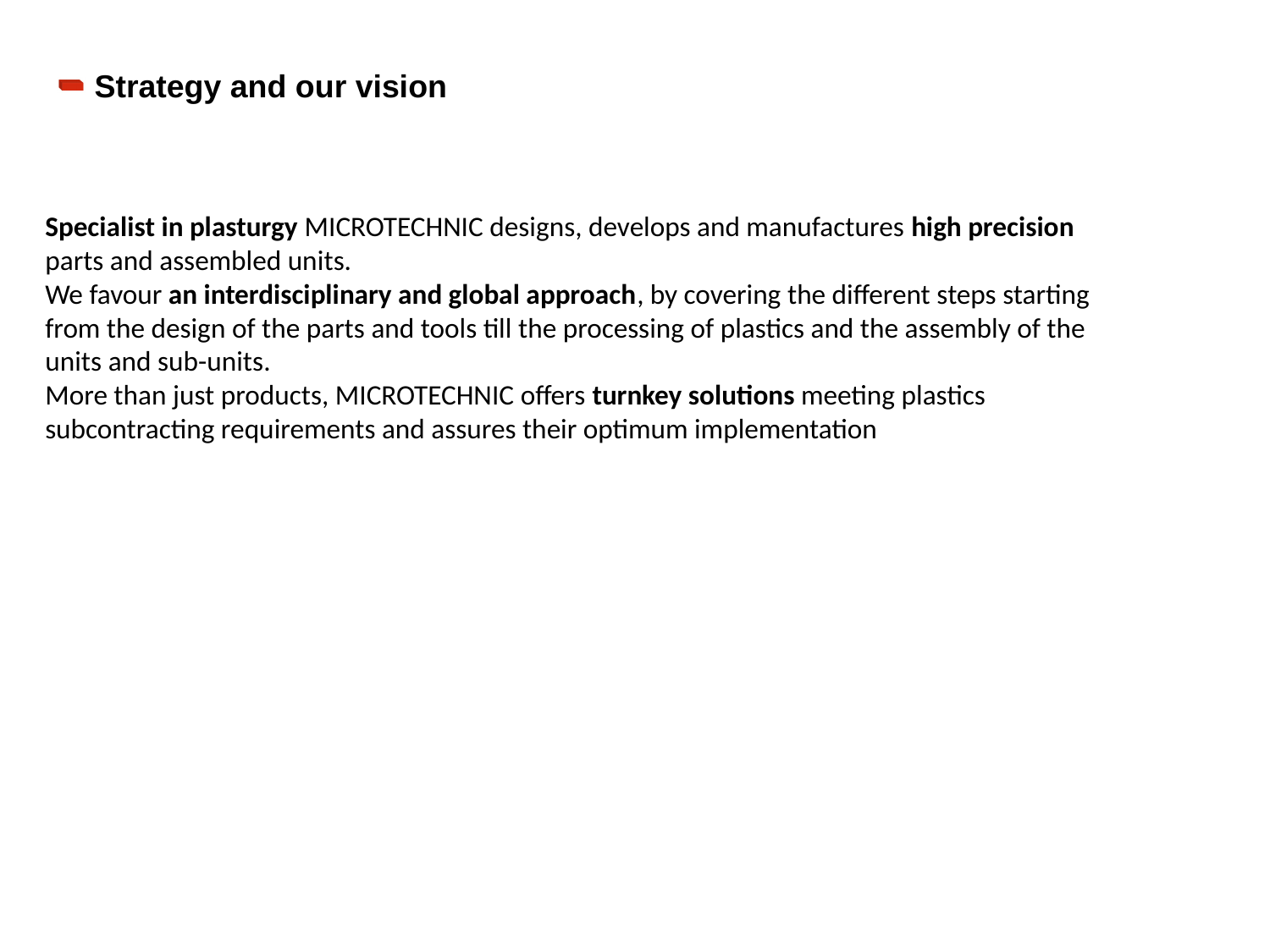

Strategy and our vision
Specialist in plasturgy MICROTECHNIC designs, develops and manufactures high precision parts and assembled units.
We favour an interdisciplinary and global approach, by covering the different steps starting from the design of the parts and tools till the processing of plastics and the assembly of the units and sub-units.
More than just products, MICROTECHNIC offers turnkey solutions meeting plastics subcontracting requirements and assures their optimum implementation